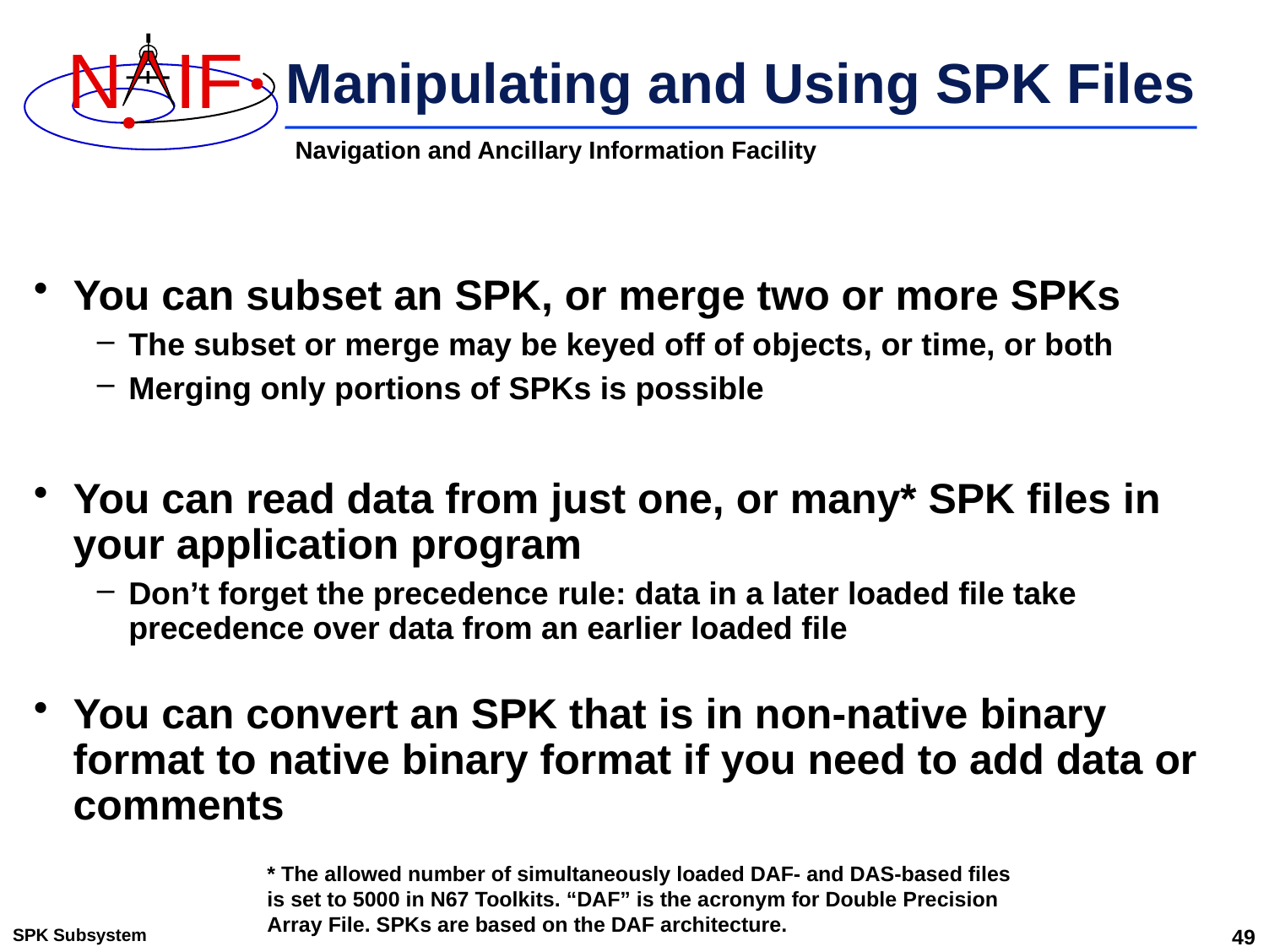

# Manipulating and Using SPK Files
You can subset an SPK, or merge two or more SPKs
The subset or merge may be keyed off of objects, or time, or both
Merging only portions of SPKs is possible

You can read data from just one, or many* SPK files in your application program
Don’t forget the precedence rule: data in a later loaded file take precedence over data from an earlier loaded file

You can convert an SPK that is in non-native binary format to native binary format if you need to add data or comments
* The allowed number of simultaneously loaded DAF- and DAS-based files is set to 5000 in N67 Toolkits. “DAF” is the acronym for Double Precision Array File. SPKs are based on the DAF architecture.
SPK Subsystem
49